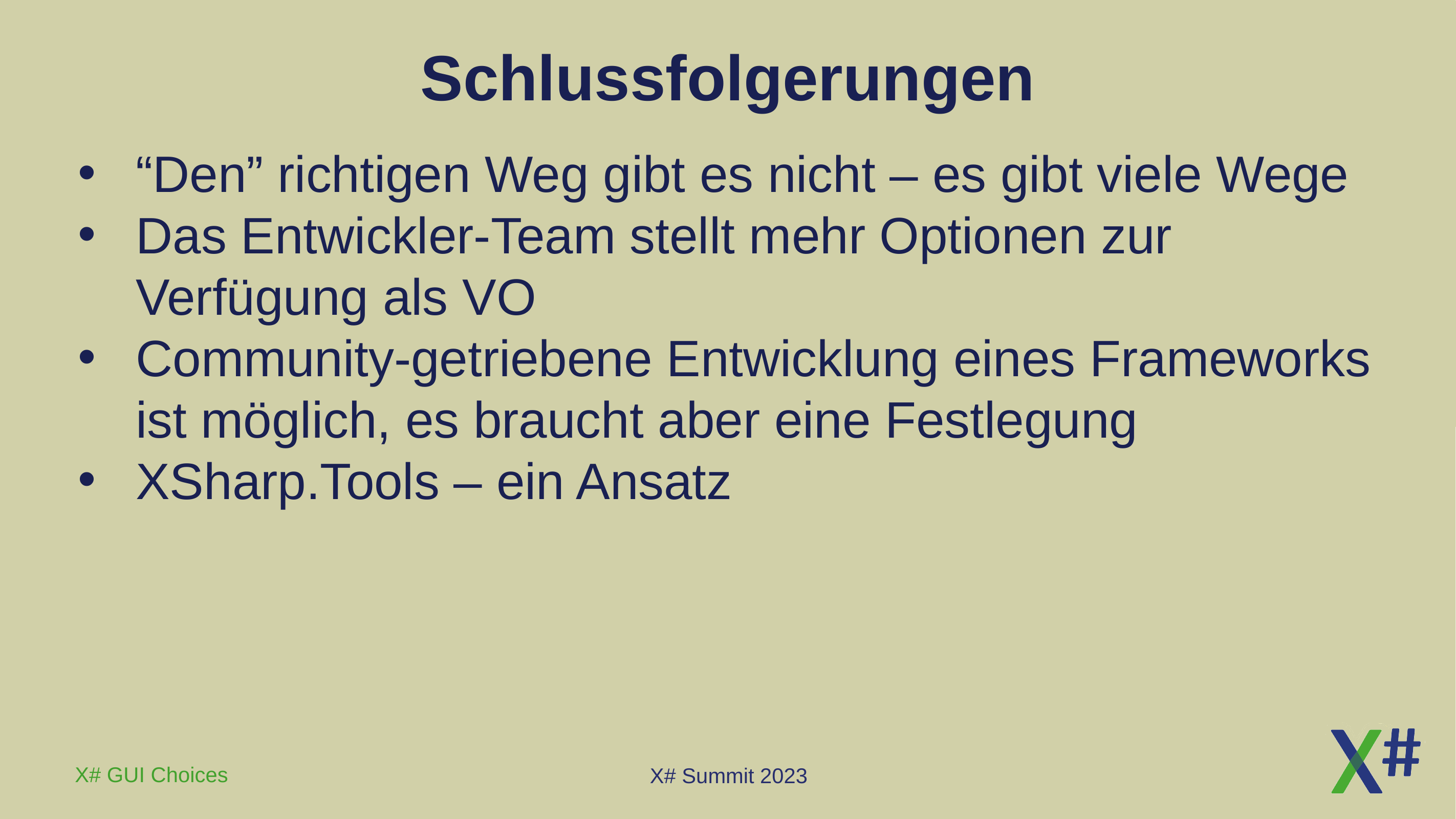

# Schlussfolgerungen
“Den” richtigen Weg gibt es nicht – es gibt viele Wege
Das Entwickler-Team stellt mehr Optionen zur Verfügung als VO
Community-getriebene Entwicklung eines Frameworks ist möglich, es braucht aber eine Festlegung
XSharp.Tools – ein Ansatz